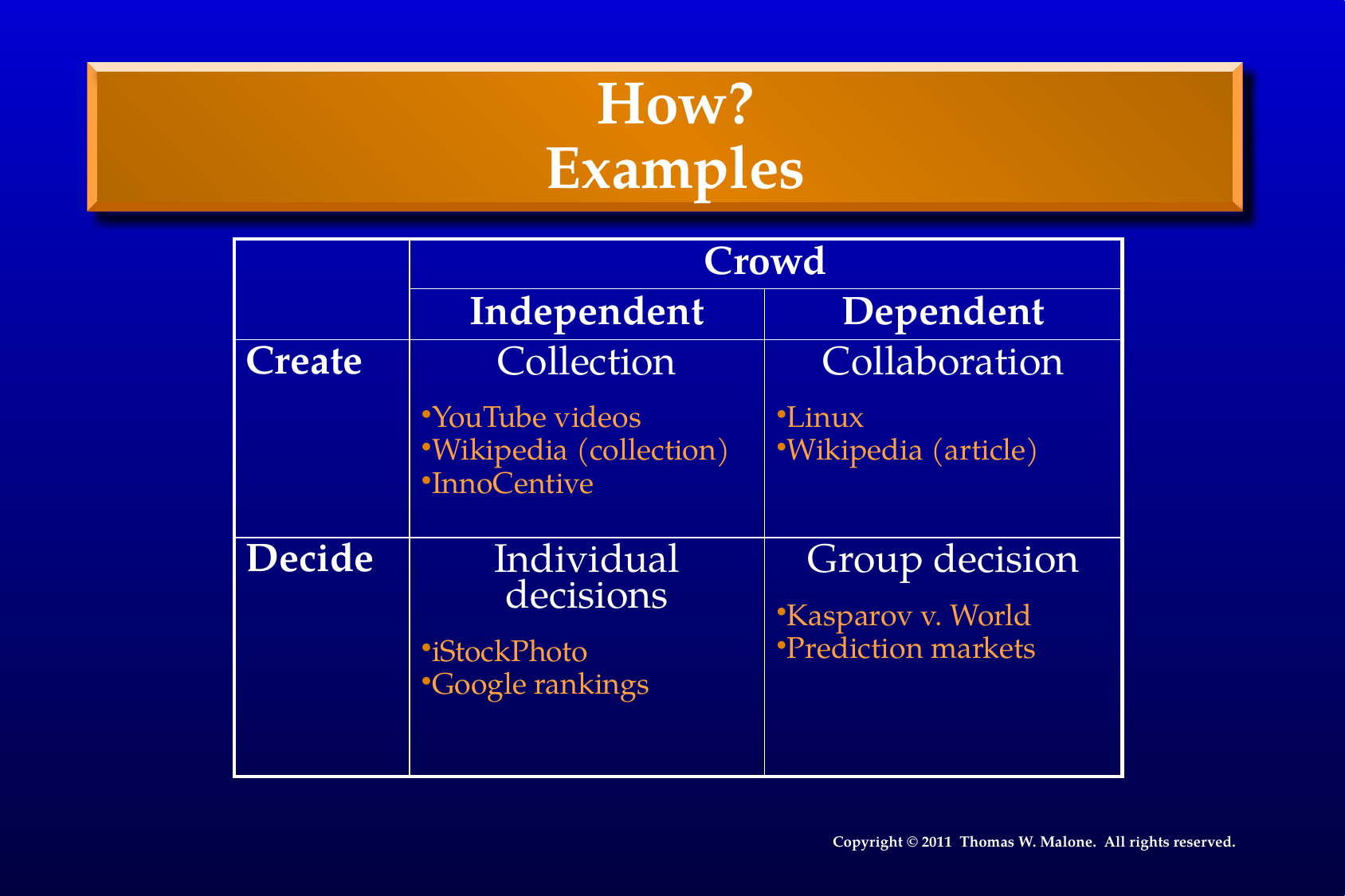

# How? Examples
|  | Crowd |  |
| --- | --- | --- |
|  | Independent | Dependent |
| Create | Collection YouTube videos Wikipedia (collection) InnoCentive | Collaboration Linux Wikipedia (article) |
| Decide | Individual decisions iStockPhoto Google rankings | Group decision Kasparov v. World Prediction markets |